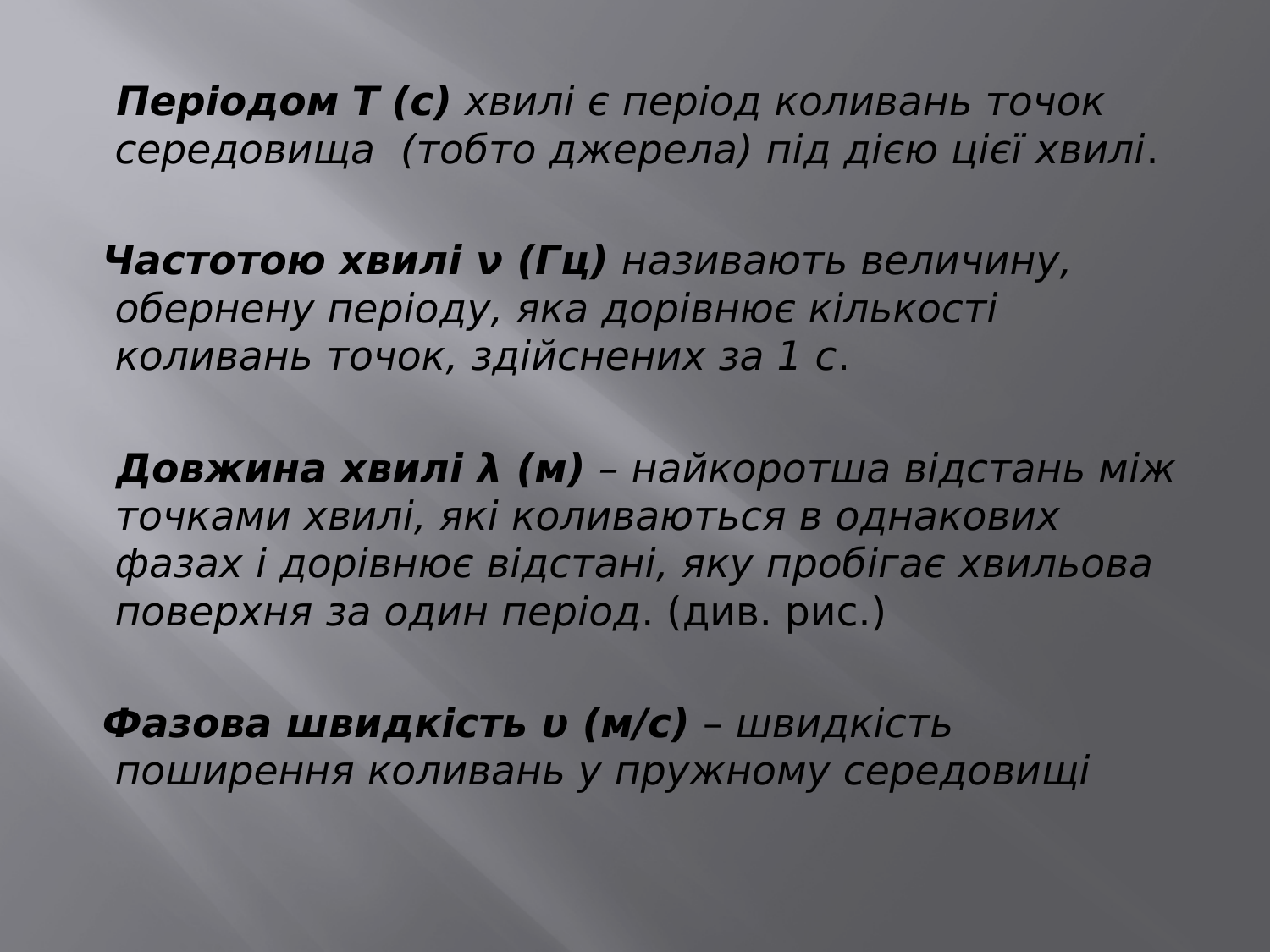

Періодом Т (с) хвилі є період коливань точок середовища  (тобто джерела) під дією цієї хвилі.

   Частотою хвилі ν (Гц) називають величину, обернену періоду, яка дорівнює кількості коливань точок, здійснених за 1 с.

    Довжина хвилі λ (м) – найкоротша відстань між точками хвилі, які коливаються в однакових фазах і дорівнює відстані, яку пробігає хвильова поверхня за один період. (див. рис.)

   Фазова швидкість υ (м/с) – швидкість поширення коливань у пружному середовищі